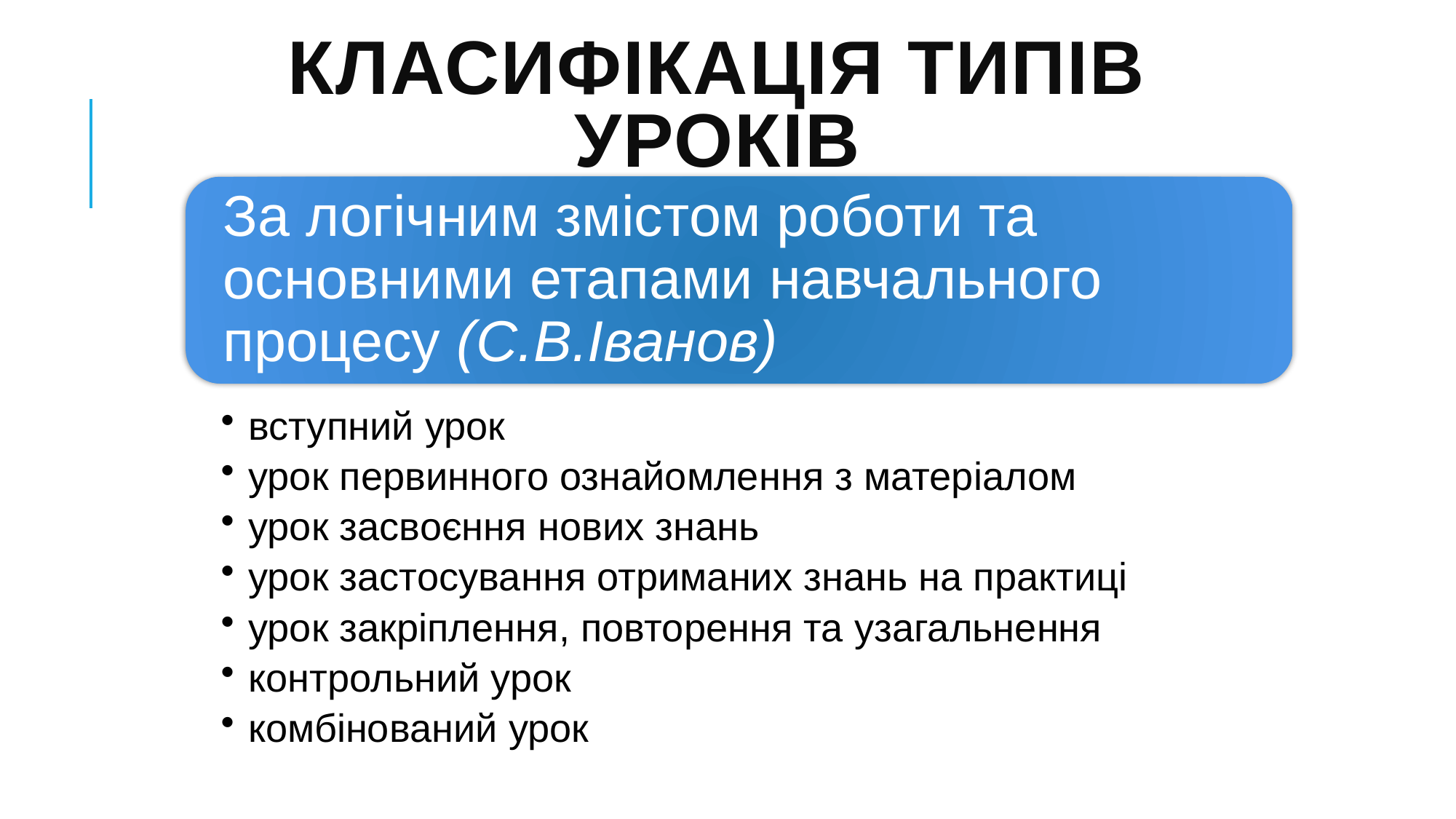

# Класифікація типів уроків
За логічним змістом роботи та основними етапами навчального процесу (С.В.Іванов)

вступний урок
урок первинного ознайомлення з матеріалом
урок засвоєння нових знань
урок застосування отриманих знань на практиці
урок закріплення, повторення та узагальнення
контрольний урок
комбінований урок